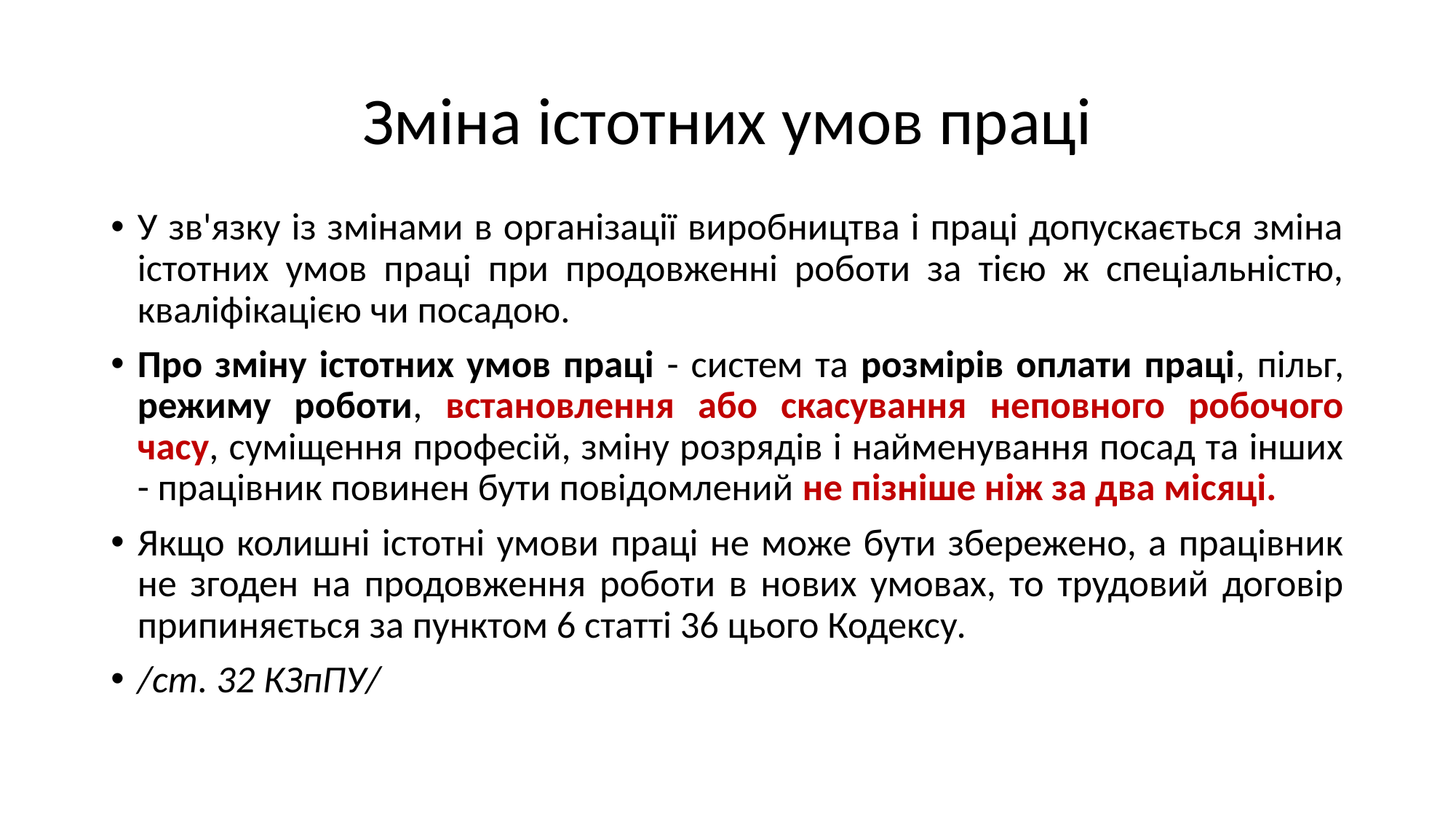

# Зміна істотних умов праці
У зв'язку із змінами в організації виробництва і праці допускається зміна істотних умов праці при продовженні роботи за тією ж спеціальністю, кваліфікацією чи посадою.
Про зміну істотних умов праці - систем та розмірів оплати праці, пільг, режиму роботи, встановлення або скасування неповного робочого часу, суміщення професій, зміну розрядів і найменування посад та інших - працівник повинен бути повідомлений не пізніше ніж за два місяці.
Якщо колишні істотні умови праці не може бути збережено, а працівник не згоден на продовження роботи в нових умовах, то трудовий договір припиняється за пунктом 6 статті 36 цього Кодексу.
/ст. 32 КЗпПУ/